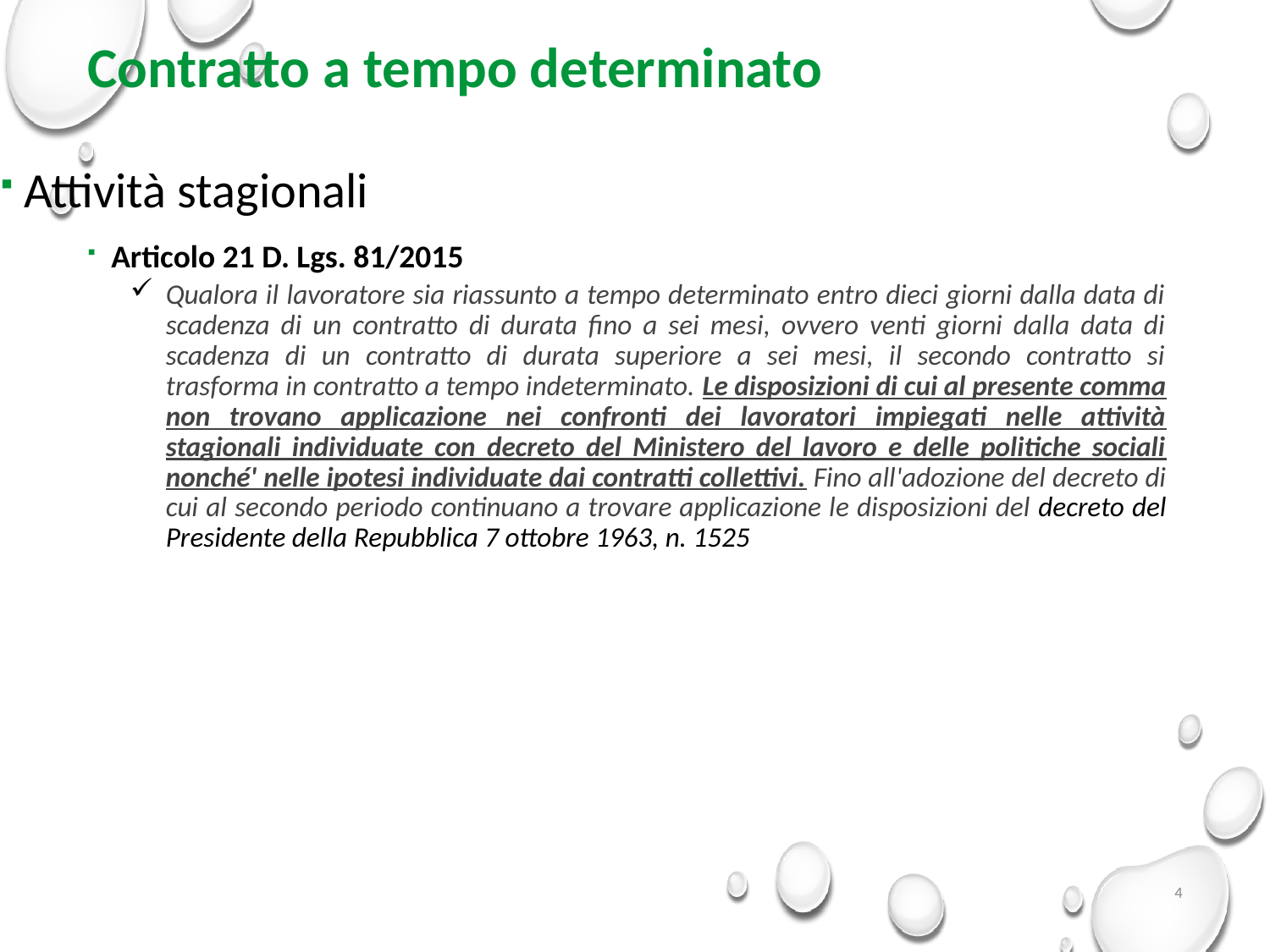

# Contratto a tempo determinato
Attività stagionali

Articolo 21 D. Lgs. 81/2015
Qualora il lavoratore sia riassunto a tempo determinato entro dieci giorni dalla data di scadenza di un contratto di durata fino a sei mesi, ovvero venti giorni dalla data di scadenza di un contratto di durata superiore a sei mesi, il secondo contratto si trasforma in contratto a tempo indeterminato. Le disposizioni di cui al presente comma non trovano applicazione nei confronti dei lavoratori impiegati nelle attività stagionali individuate con decreto del Ministero del lavoro e delle politiche sociali nonché' nelle ipotesi individuate dai contratti collettivi. Fino all'adozione del decreto di cui al secondo periodo continuano a trovare applicazione le disposizioni del decreto del Presidente della Repubblica 7 ottobre 1963, n. 1525

4